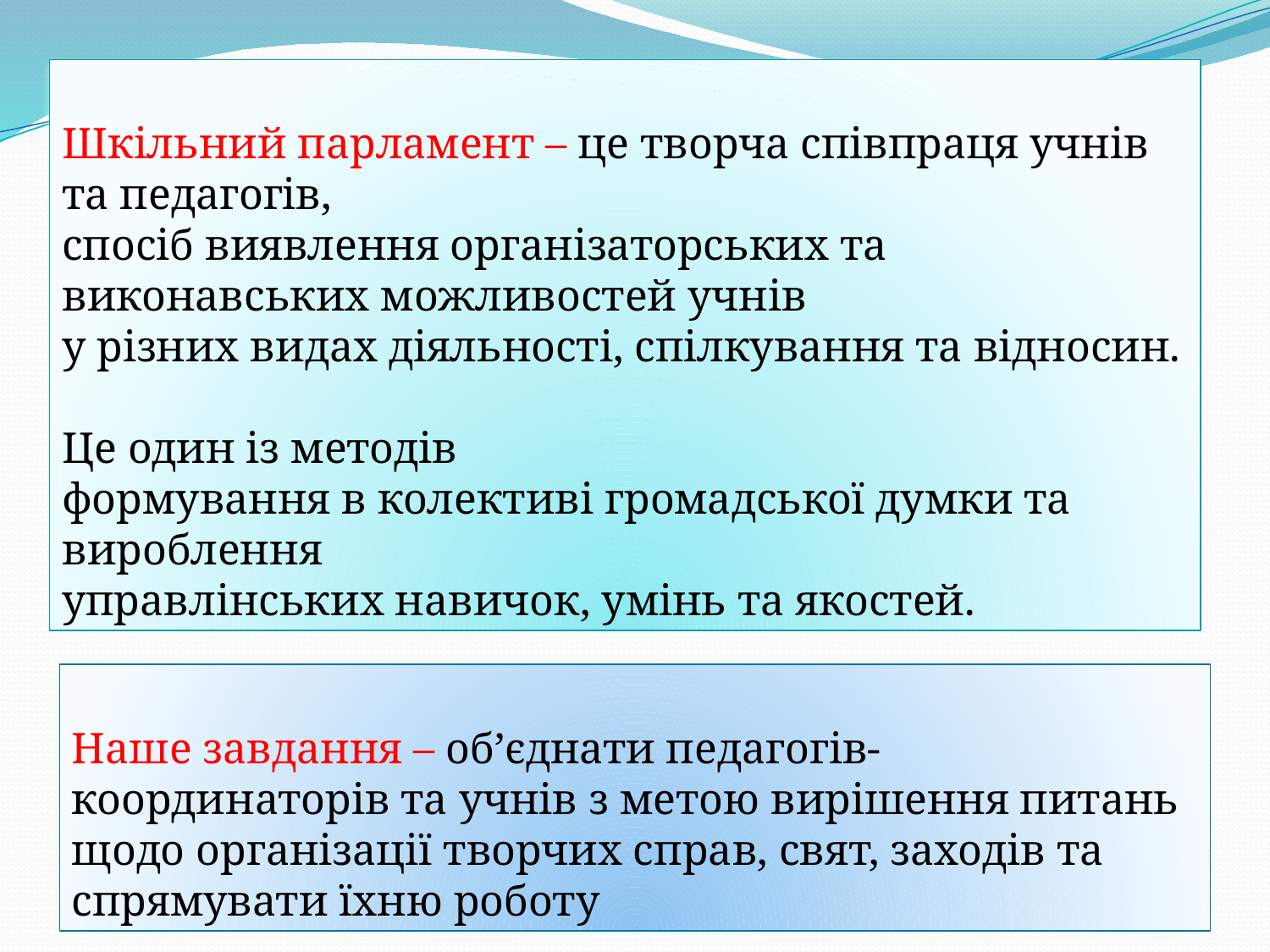

Шкільний парламент – це творча співпраця учнів та педагогів,
спосіб виявлення організаторських та виконавських можливостей учнів
у різних видах діяльності, спілкування та відносин.

Це один із методів
формування в колективі громадської думки та вироблення
управлінських навичок, умінь та якостей.

Наше завдання – об’єднати педагогів-координаторів та учнів з метою вирішення питань
щодо організації творчих справ, свят, заходів та спрямувати їхню роботу